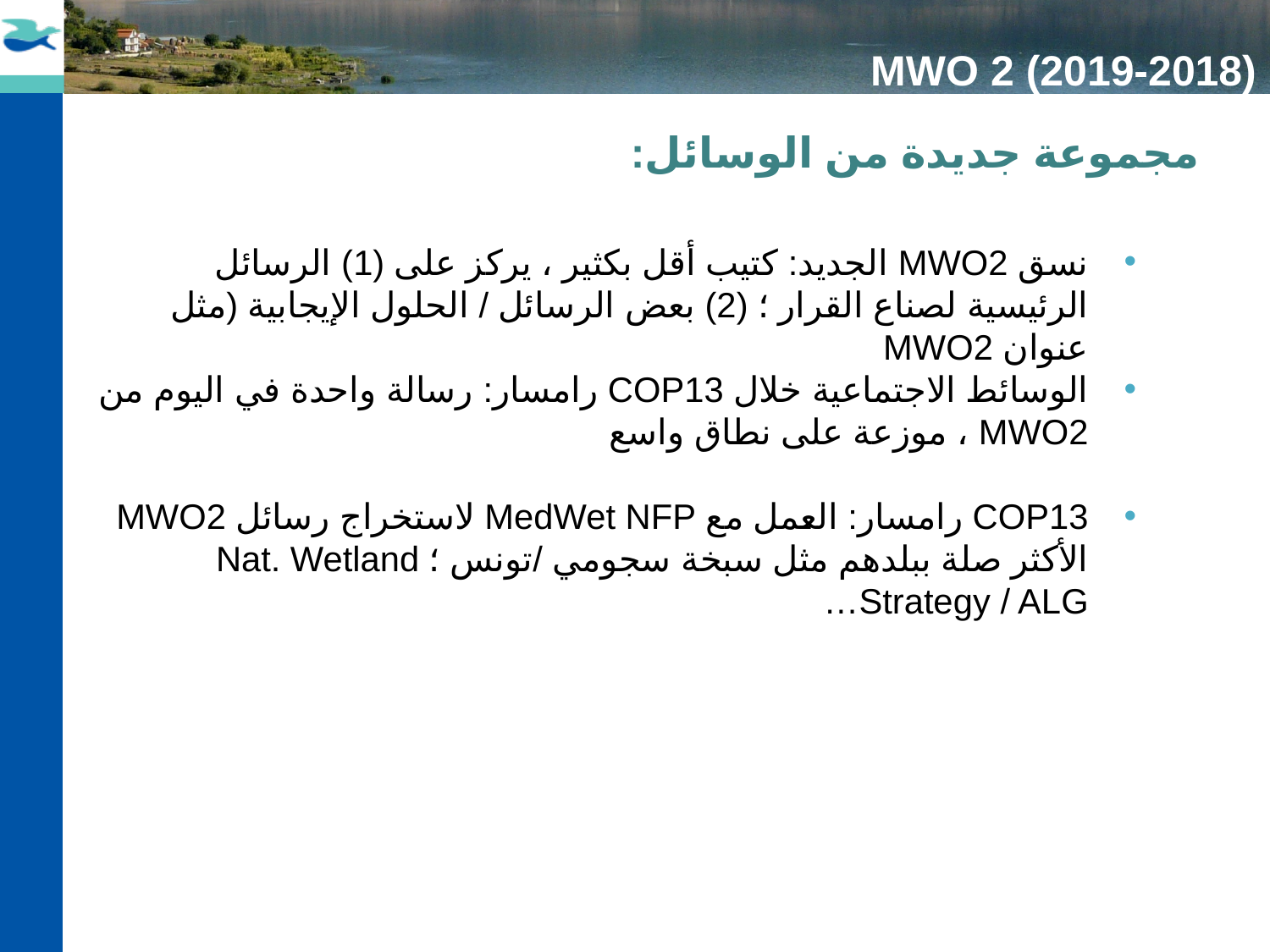

MWO 2 (2019-2018)
مجموعة جديدة من الوسائل:

نسق MWO2 الجديد: كتيب أقل بكثير ، يركز على (1) الرسائل الرئيسية لصناع القرار ؛ (2) بعض الرسائل / الحلول الإيجابية (مثل عنوان MWO2
الوسائط الاجتماعية خلال COP13 رامسار: رسالة واحدة في اليوم من MWO2 ، موزعة على نطاق واسع

COP13 رامسار: العمل مع MedWet NFP لاستخراج رسائل MWO2 الأكثر صلة ببلدهم مثل سبخة سجومي /تونس ؛ Nat. Wetland Strategy / ALG…